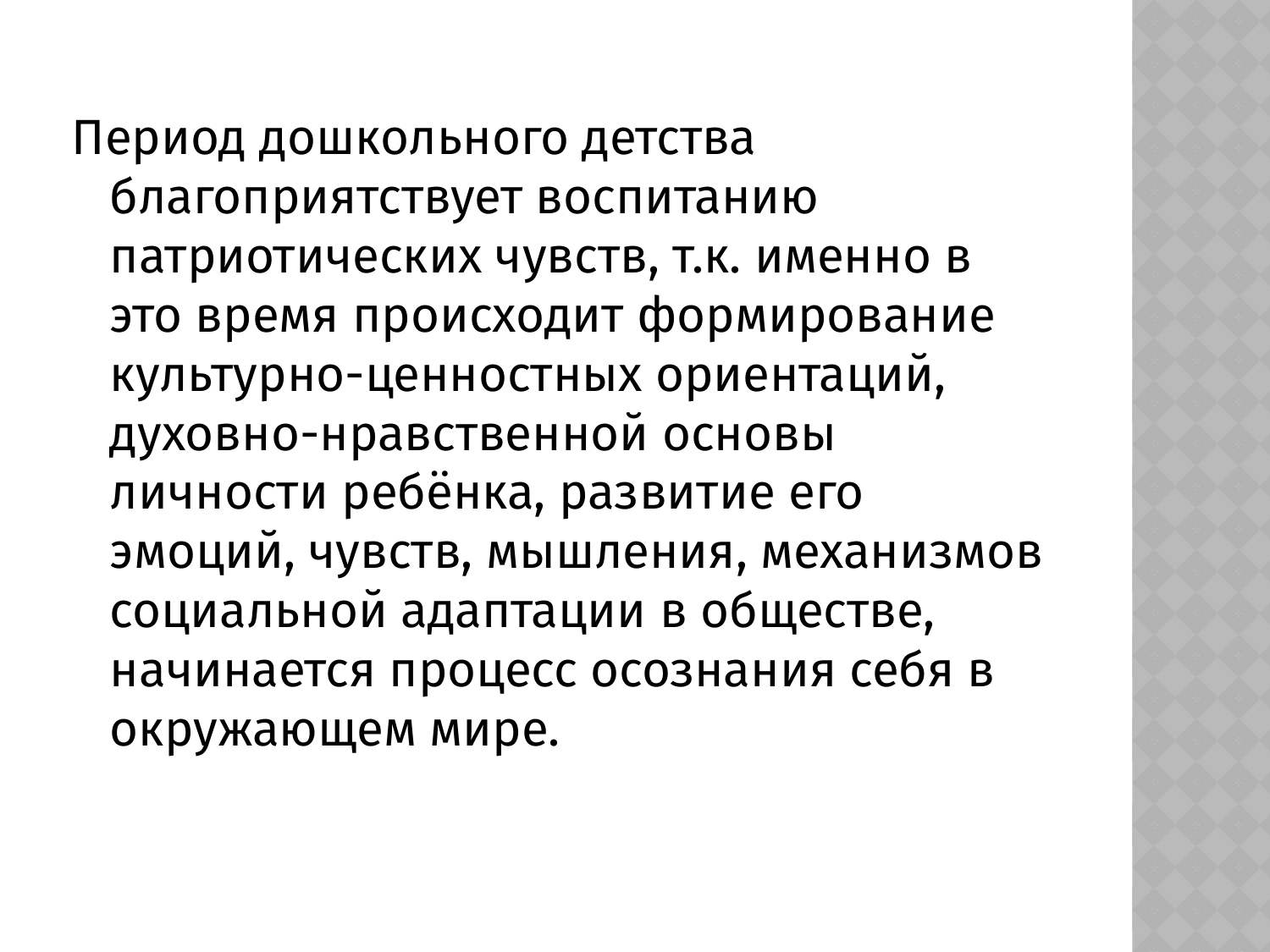

Период дошкольного детства благоприятствует воспитанию патриотических чувств, т.к. именно в это время происходит формирование культурно-ценностных ориентаций, духовно-нравственной основы личности ребёнка, развитие его эмоций, чувств, мышления, механизмов социальной адаптации в обществе, начинается процесс осознания себя в окружающем мире.